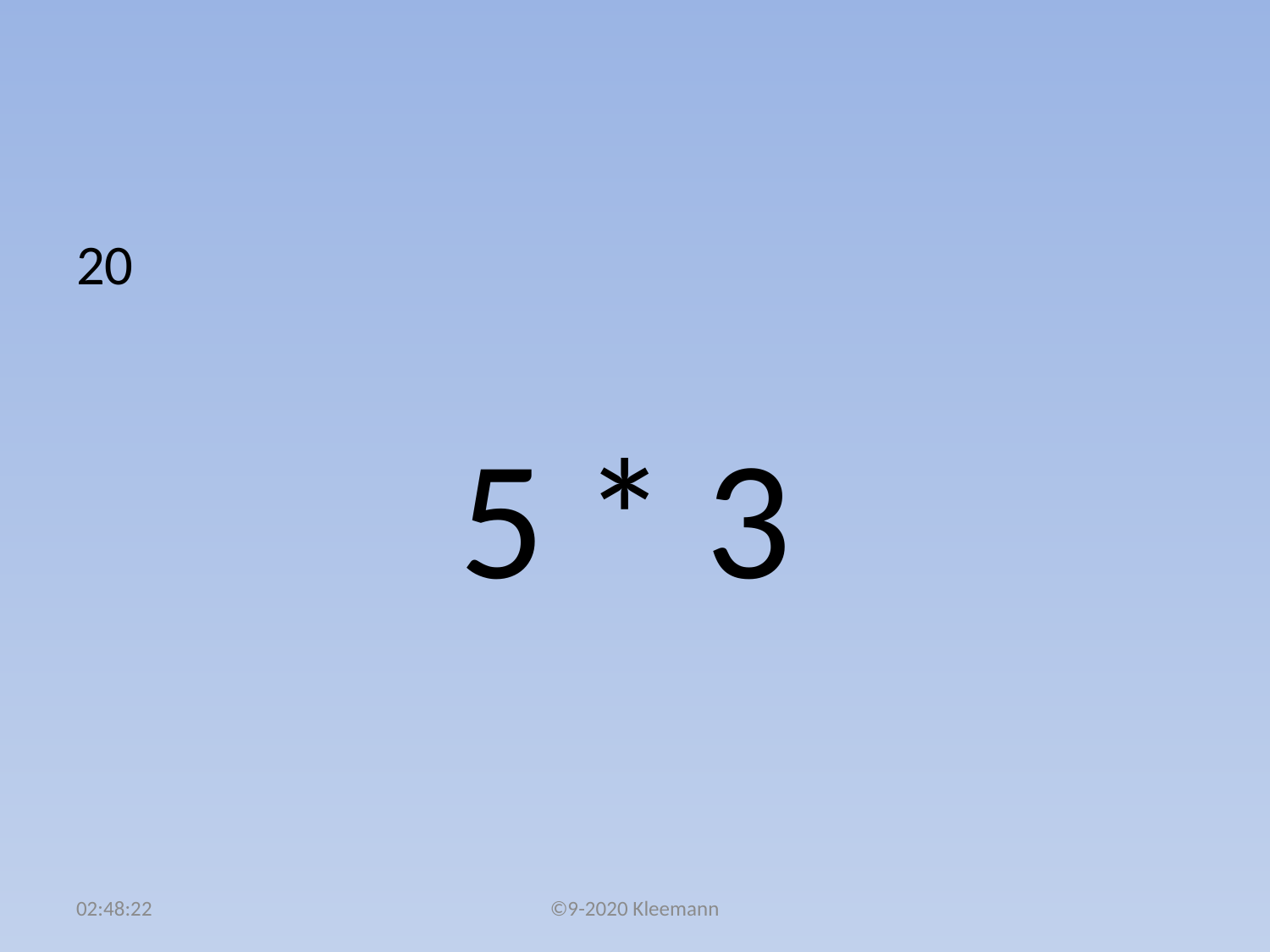

#
20

          5 * 3
02:48:22
©9-2020 Kleemann